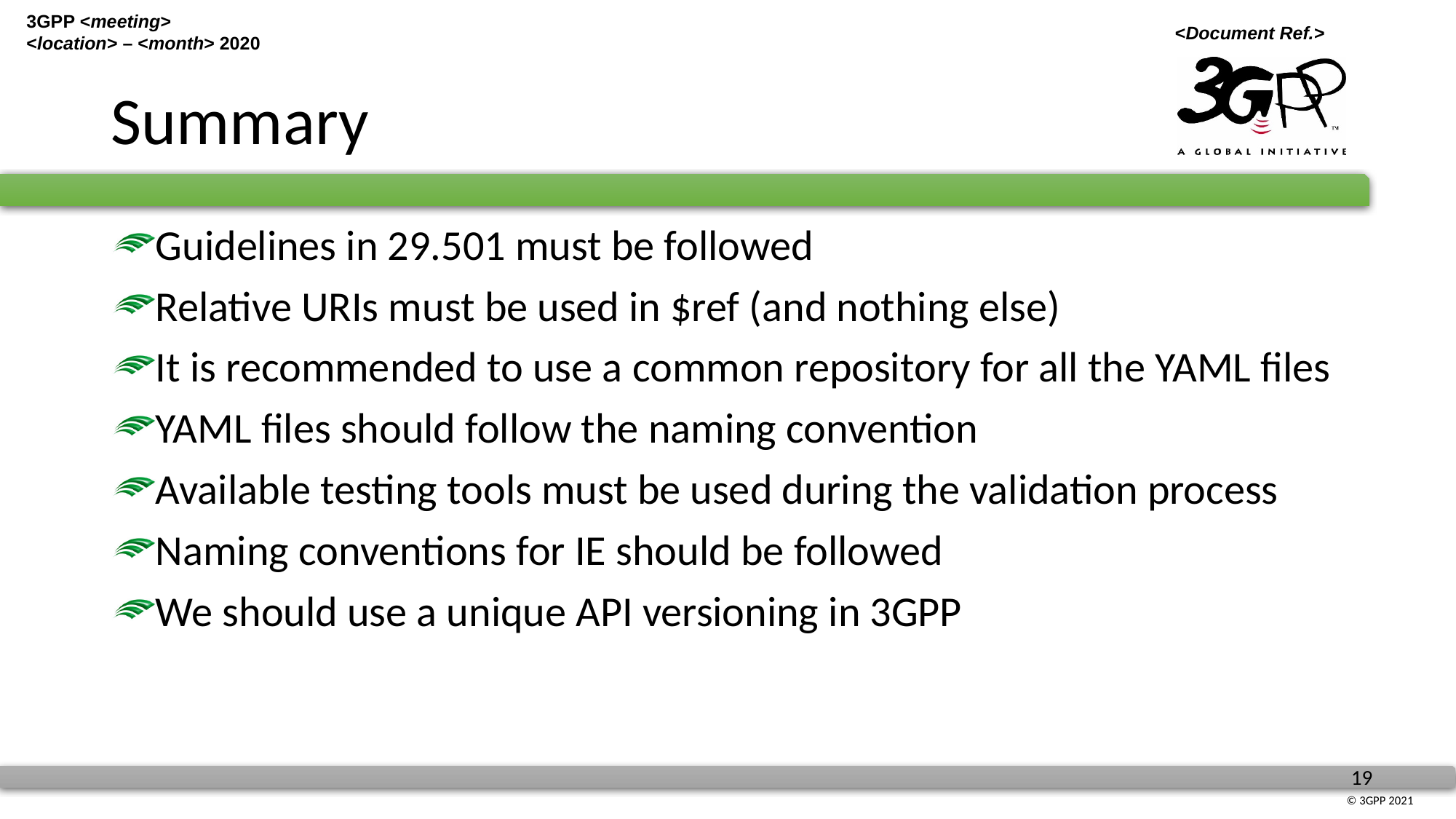

# Summary
Guidelines in 29.501 must be followed
Relative URIs must be used in $ref (and nothing else)
It is recommended to use a common repository for all the YAML files
YAML files should follow the naming convention
Available testing tools must be used during the validation process
Naming conventions for IE should be followed
We should use a unique API versioning in 3GPP